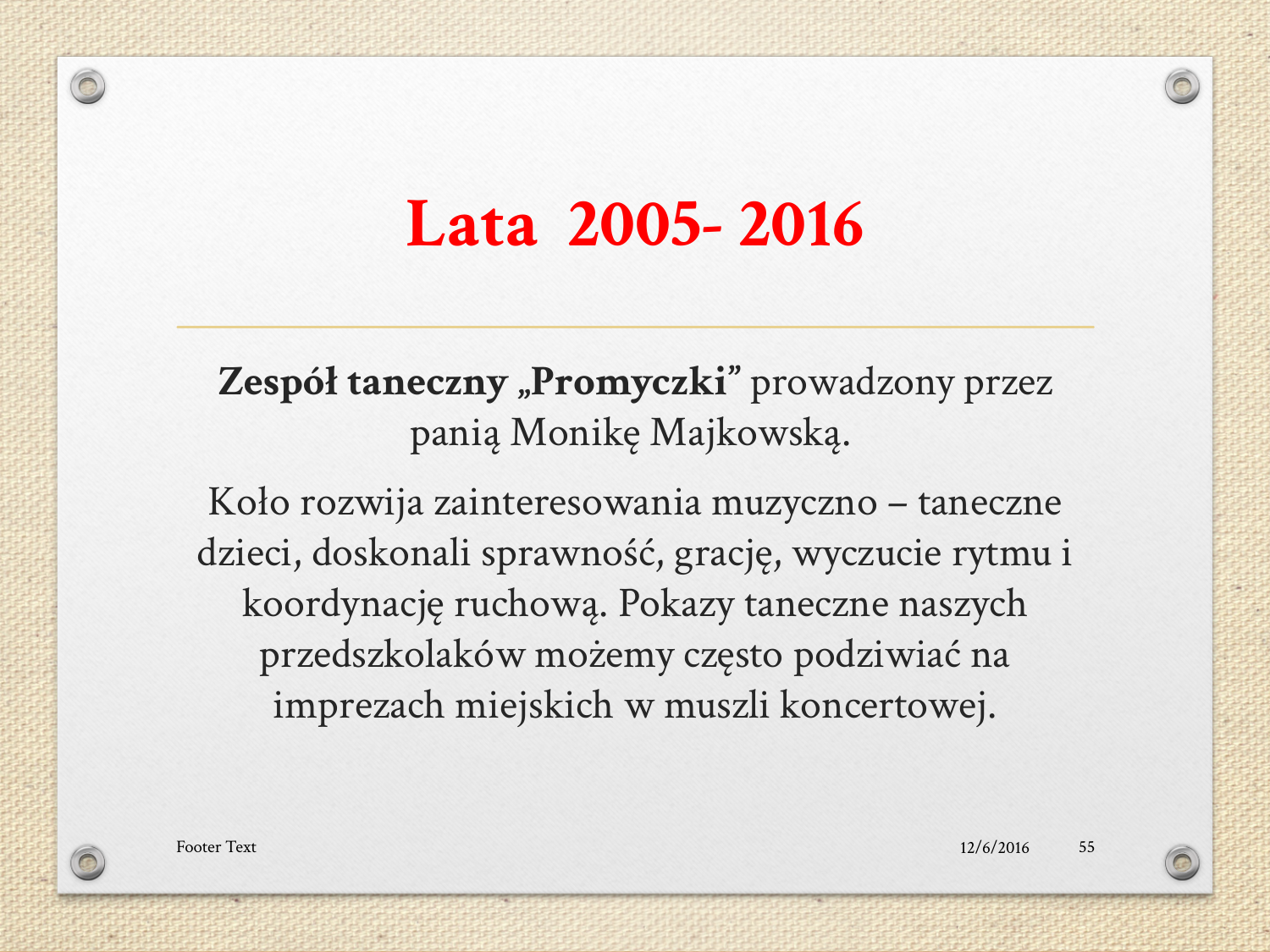

# Lata  2005- 2016
Zespół taneczny „Promyczki” prowadzony przez panią Monikę Majkowską.
Koło rozwija zainteresowania muzyczno – taneczne dzieci, doskonali sprawność, grację, wyczucie rytmu i koordynację ruchową. Pokazy taneczne naszych przedszkolaków możemy często podziwiać na imprezach miejskich w muszli koncertowej.

Footer Text
12/6/2016
55